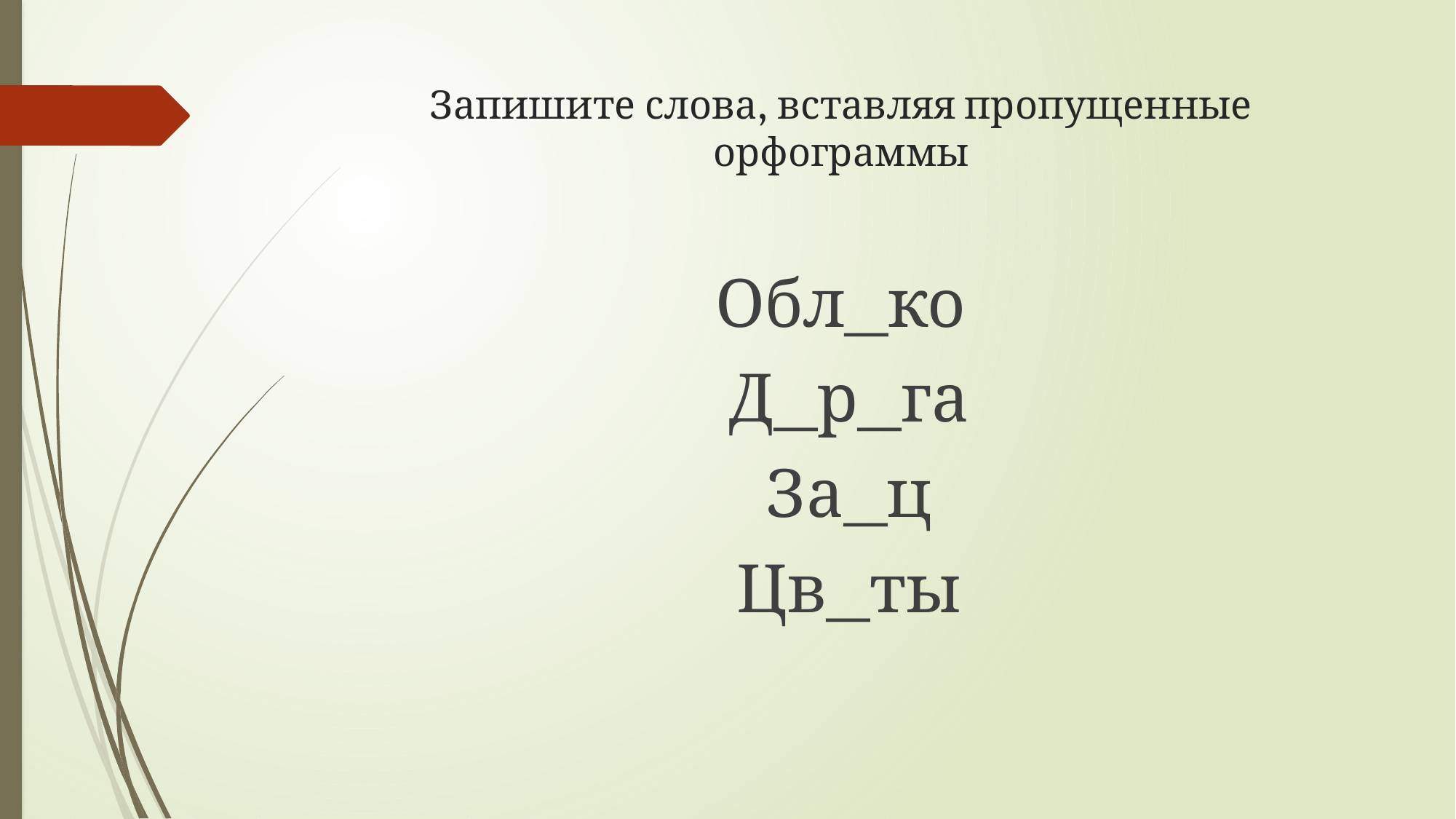

# Запишите слова, вставляя пропущенные орфограммы
Обл_ко
 Д_р_га
 За_ц
 Цв_ты